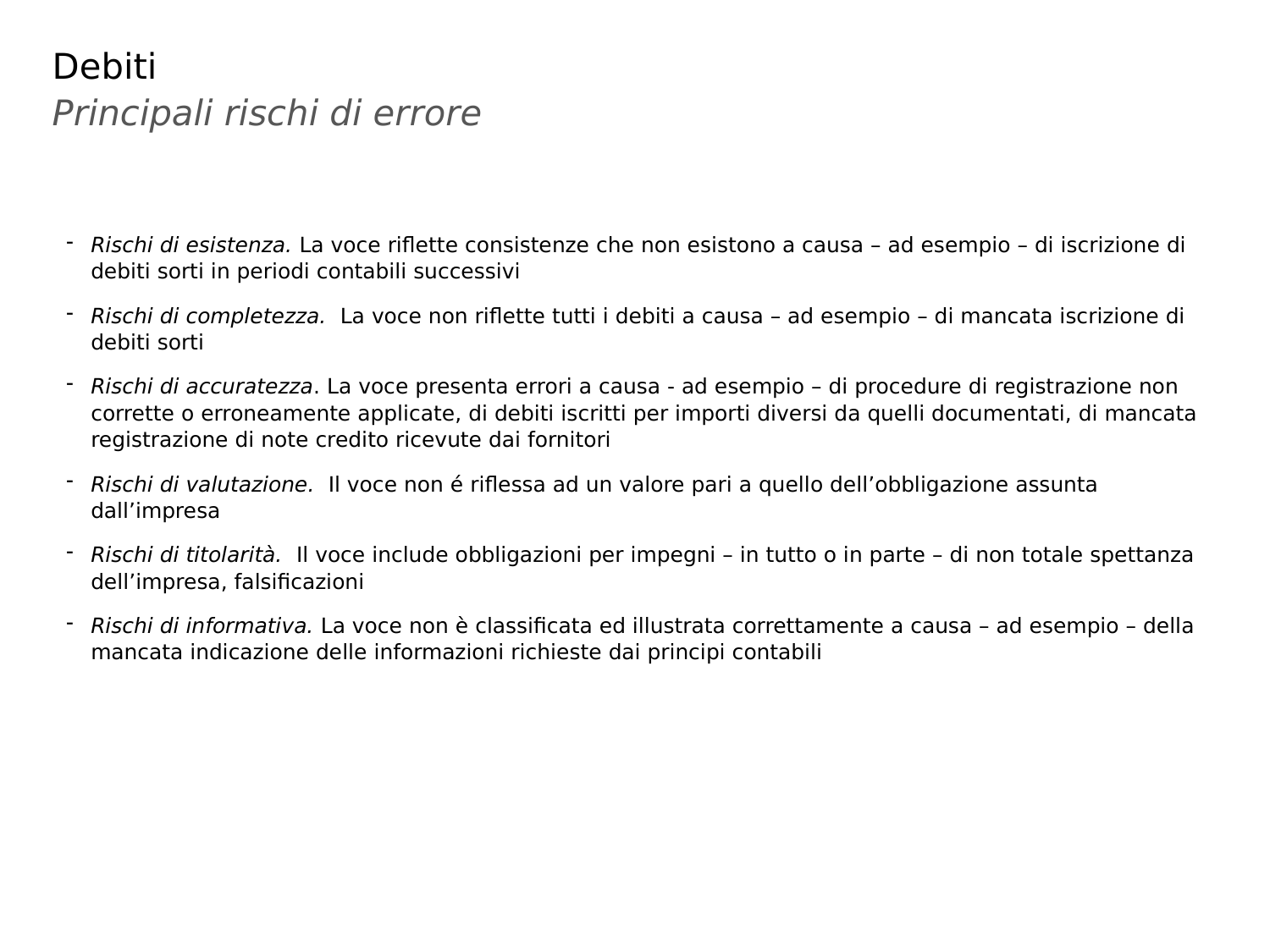

# Debiti
Principali rischi di errore
Rischi di esistenza. La voce riflette consistenze che non esistono a causa – ad esempio – di iscrizione di debiti sorti in periodi contabili successivi
Rischi di completezza.  La voce non riflette tutti i debiti a causa – ad esempio – di mancata iscrizione di debiti sorti
Rischi di accuratezza. La voce presenta errori a causa - ad esempio – di procedure di registrazione non corrette o erroneamente applicate, di debiti iscritti per importi diversi da quelli documentati, di mancata registrazione di note credito ricevute dai fornitori
Rischi di valutazione.  Il voce non é riflessa ad un valore pari a quello dell’obbligazione assunta dall’impresa
Rischi di titolarità.  Il voce include obbligazioni per impegni – in tutto o in parte – di non totale spettanza dell’impresa, falsificazioni
Rischi di informativa. La voce non è classificata ed illustrata correttamente a causa – ad esempio – della mancata indicazione delle informazioni richieste dai principi contabili